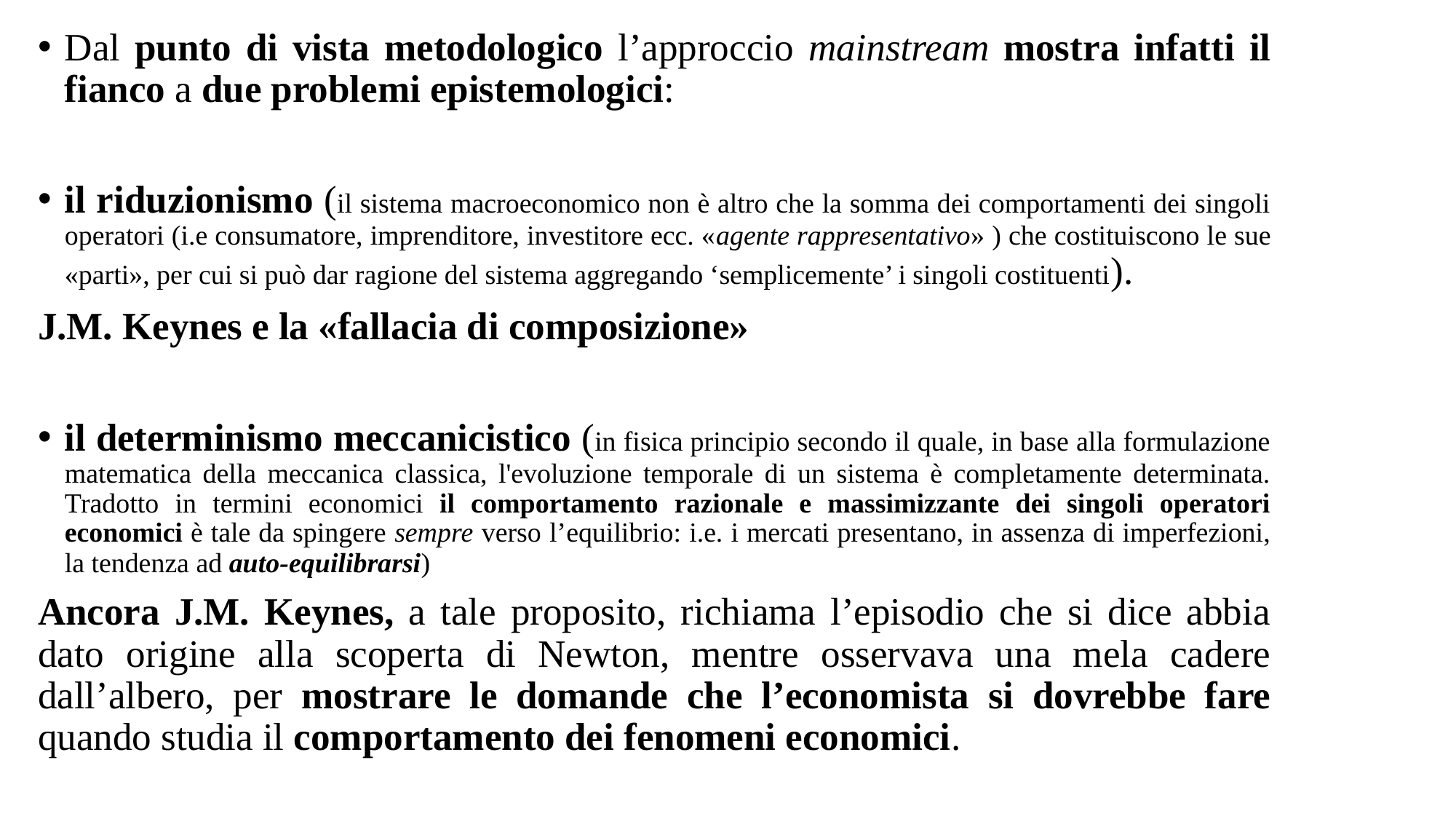

Dal punto di vista metodologico l’approccio mainstream mostra infatti il fianco a due problemi epistemologici:

il riduzionismo (il sistema macroeconomico non è altro che la somma dei comportamenti dei singoli operatori (i.e consumatore, imprenditore, investitore ecc. «agente rappresentativo» ) che costituiscono le sue «parti», per cui si può dar ragione del sistema aggregando ‘semplicemente’ i singoli costituenti).
J.M. Keynes e la «fallacia di composizione»

il determinismo meccanicistico (in fisica principio secondo il quale, in base alla formulazione matematica della meccanica classica, l'evoluzione temporale di un sistema è completamente determinata. Tradotto in termini economici il comportamento razionale e massimizzante dei singoli operatori economici è tale da spingere sempre verso l’equilibrio: i.e. i mercati presentano, in assenza di imperfezioni, la tendenza ad auto-equilibrarsi)
Ancora J.M. Keynes, a tale proposito, richiama l’episodio che si dice abbia dato origine alla scoperta di Newton, mentre osservava una mela cadere dall’albero, per mostrare le domande che l’economista si dovrebbe fare quando studia il comportamento dei fenomeni economici.